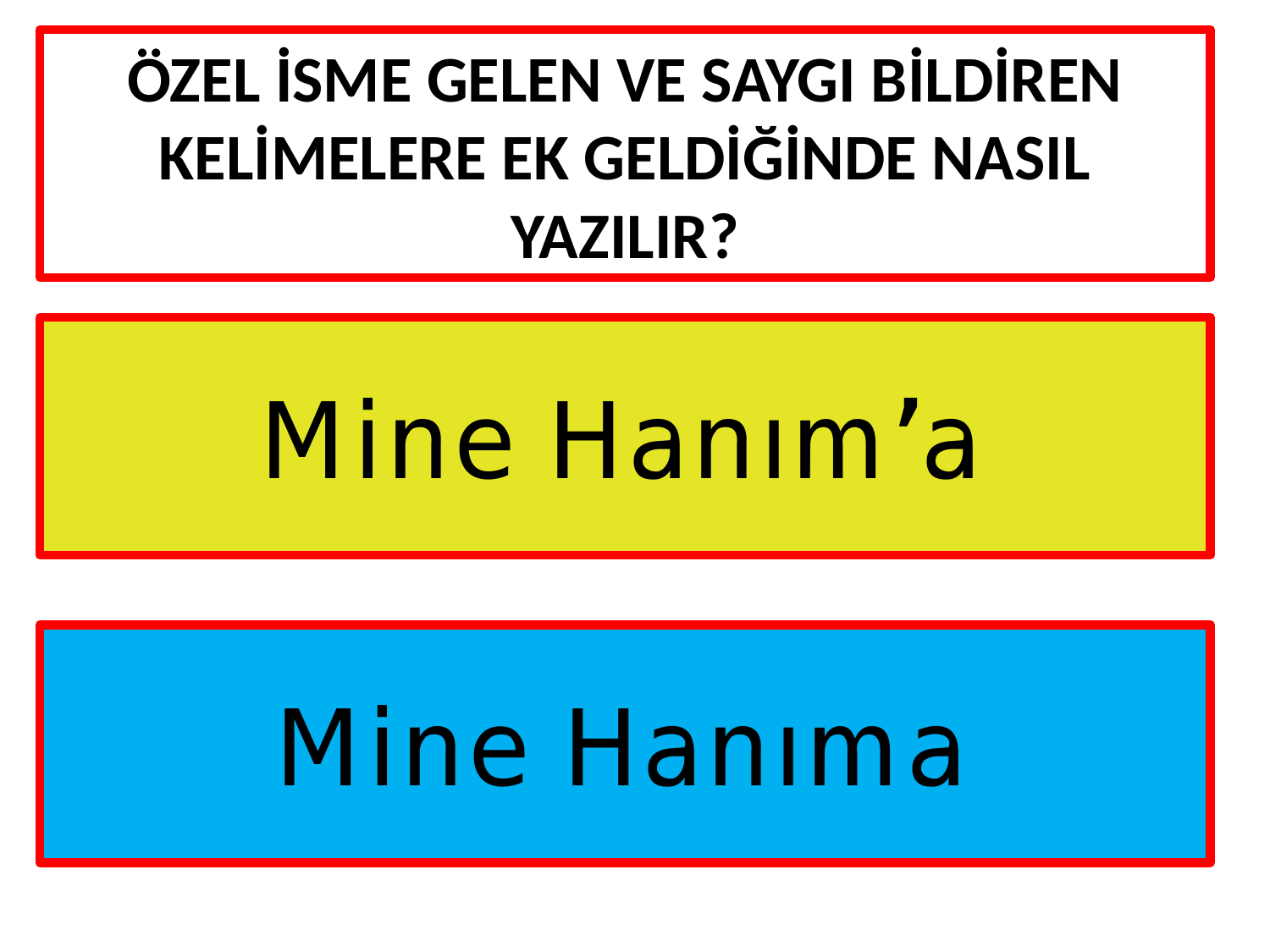

# ÖZEL İSME GELEN VE SAYGI BİLDİREN KELİMELERE EK GELDİĞİNDE NASIL YAZILIR?
Mine Hanım’a
Mine Hanıma